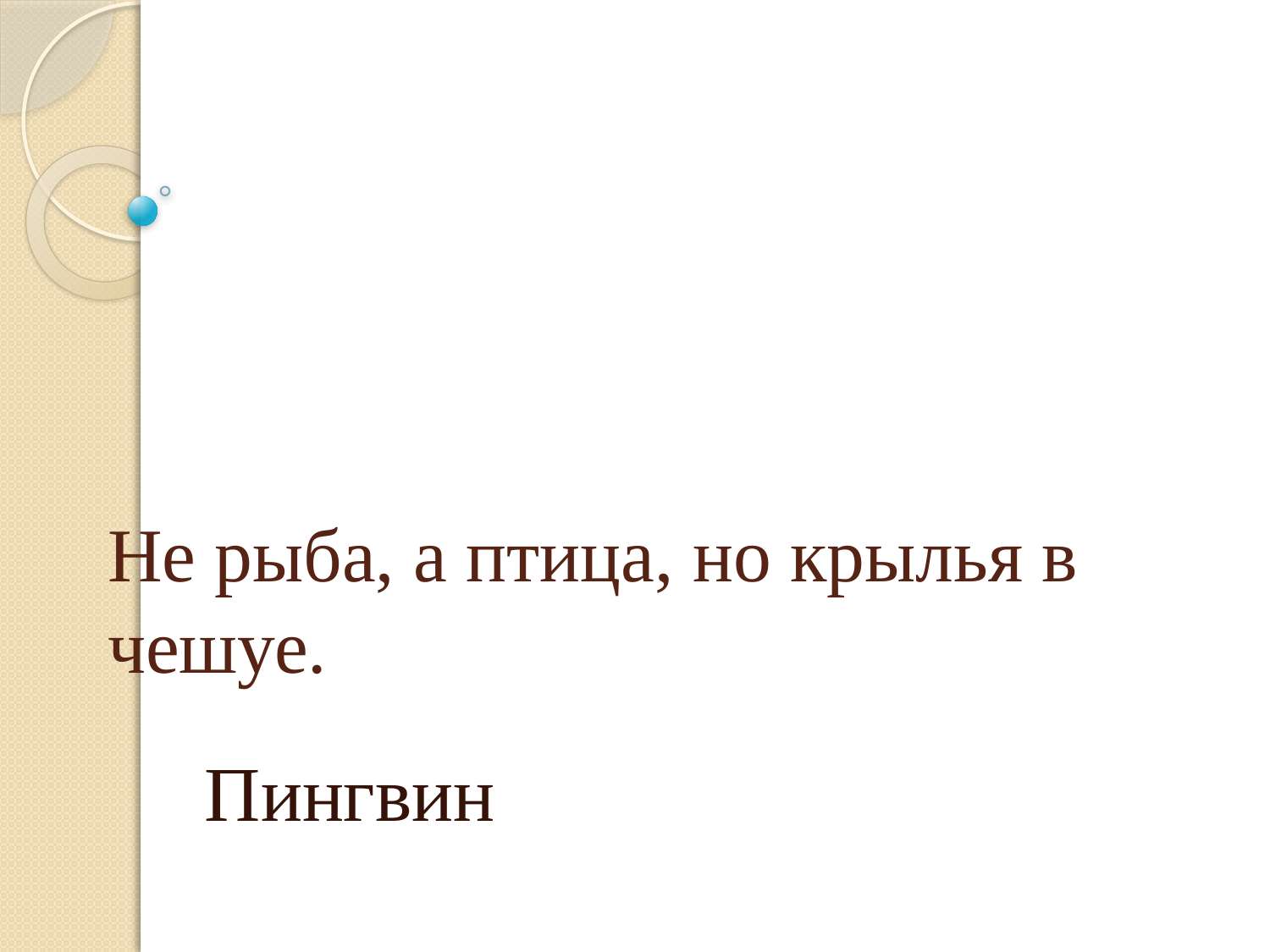

# Не рыба, а птица, но крылья в чешуе.
Пингвин